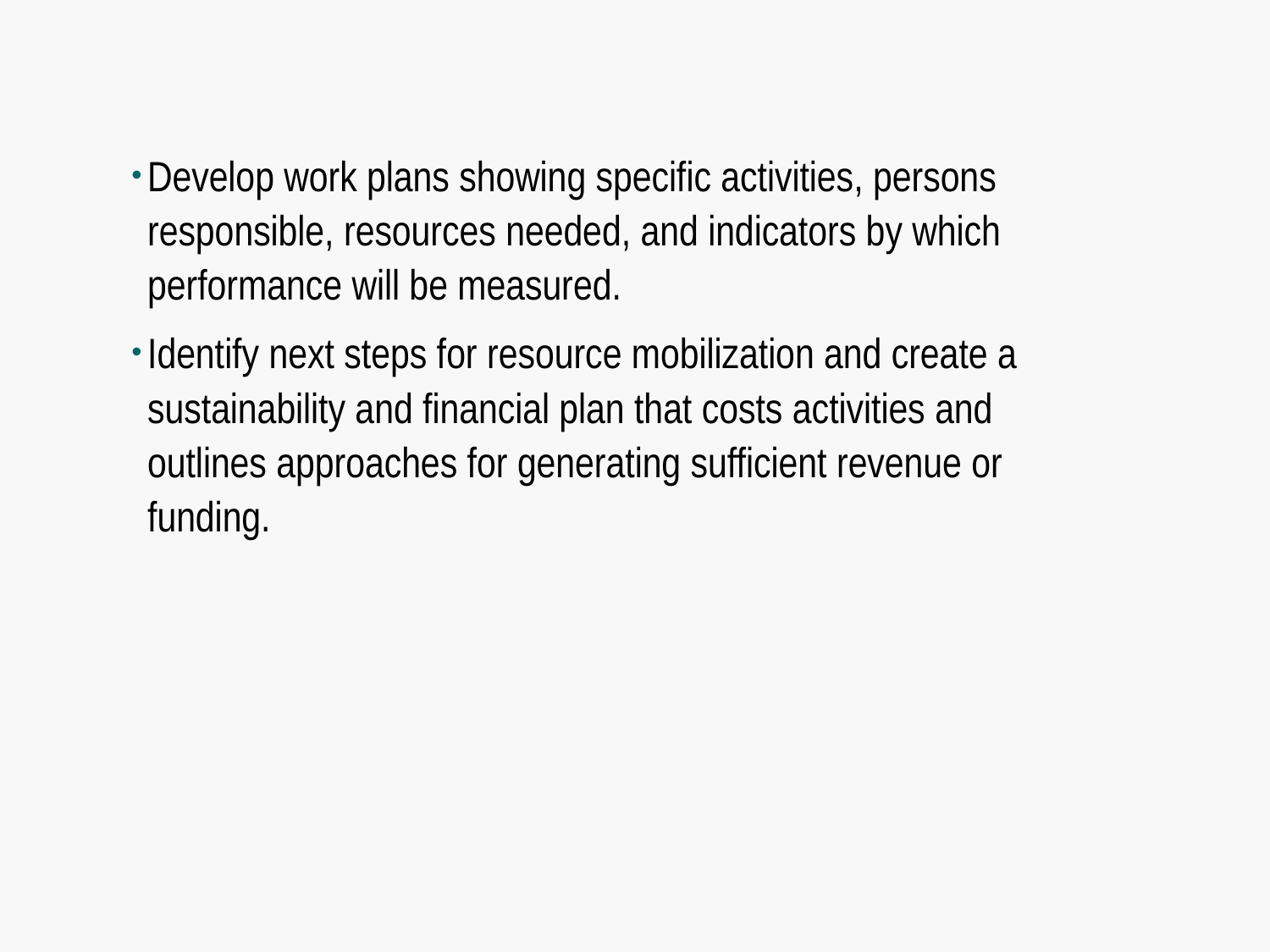

Develop work plans showing specific activities, persons responsible, resources needed, and indicators by which performance will be measured.
Identify next steps for resource mobilization and create a sustainability and financial plan that costs activities and outlines approaches for generating sufficient revenue or funding.